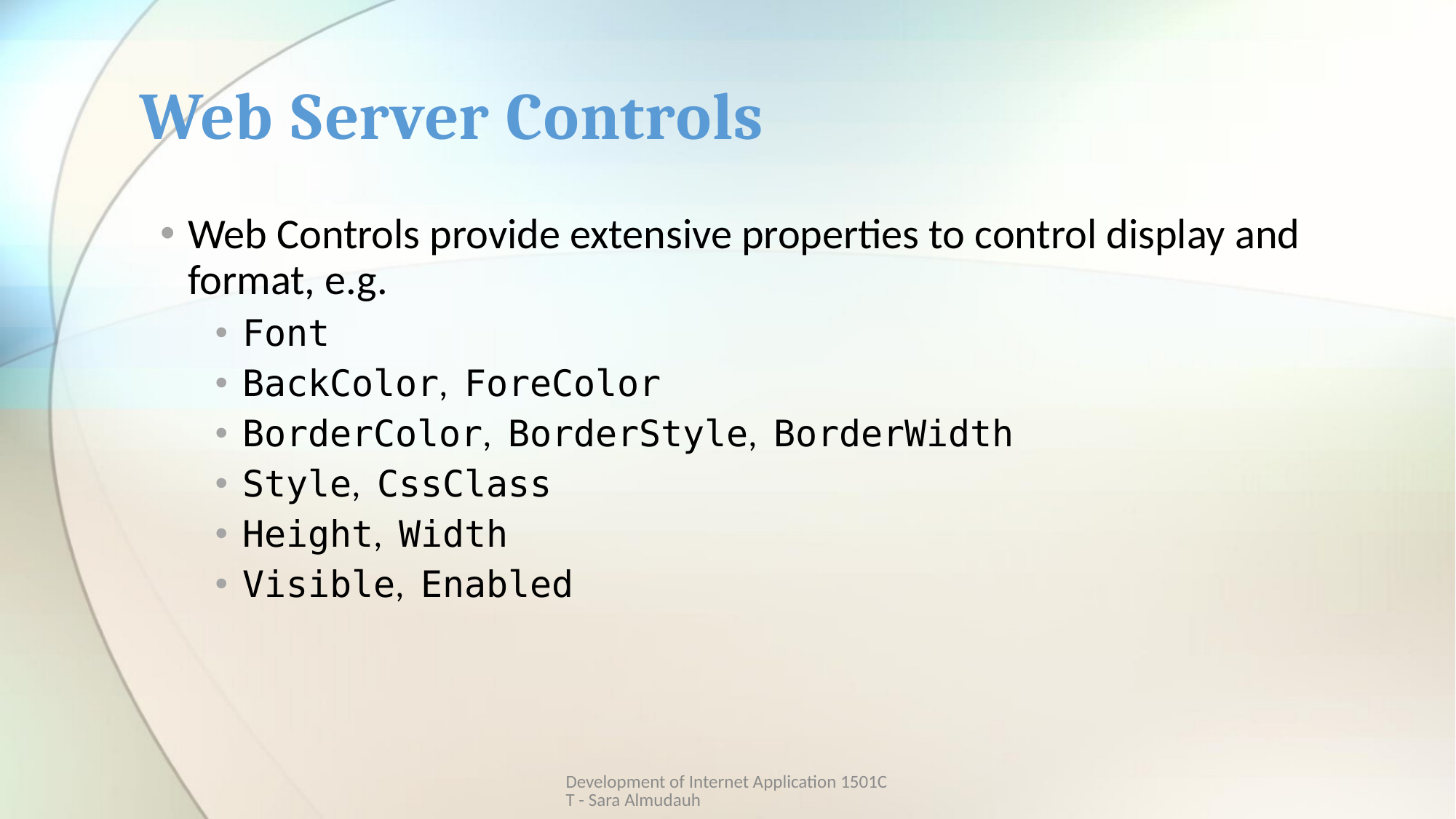

# Web Server Controls
Web Controls provide extensive properties to control display and format, e.g.
Font
BackColor,  ForeColor
BorderColor,  BorderStyle,  BorderWidth
Style,  CssClass
Height,  Width
Visible,  Enabled

Development of Internet Application 1501CT - Sara Almudauh